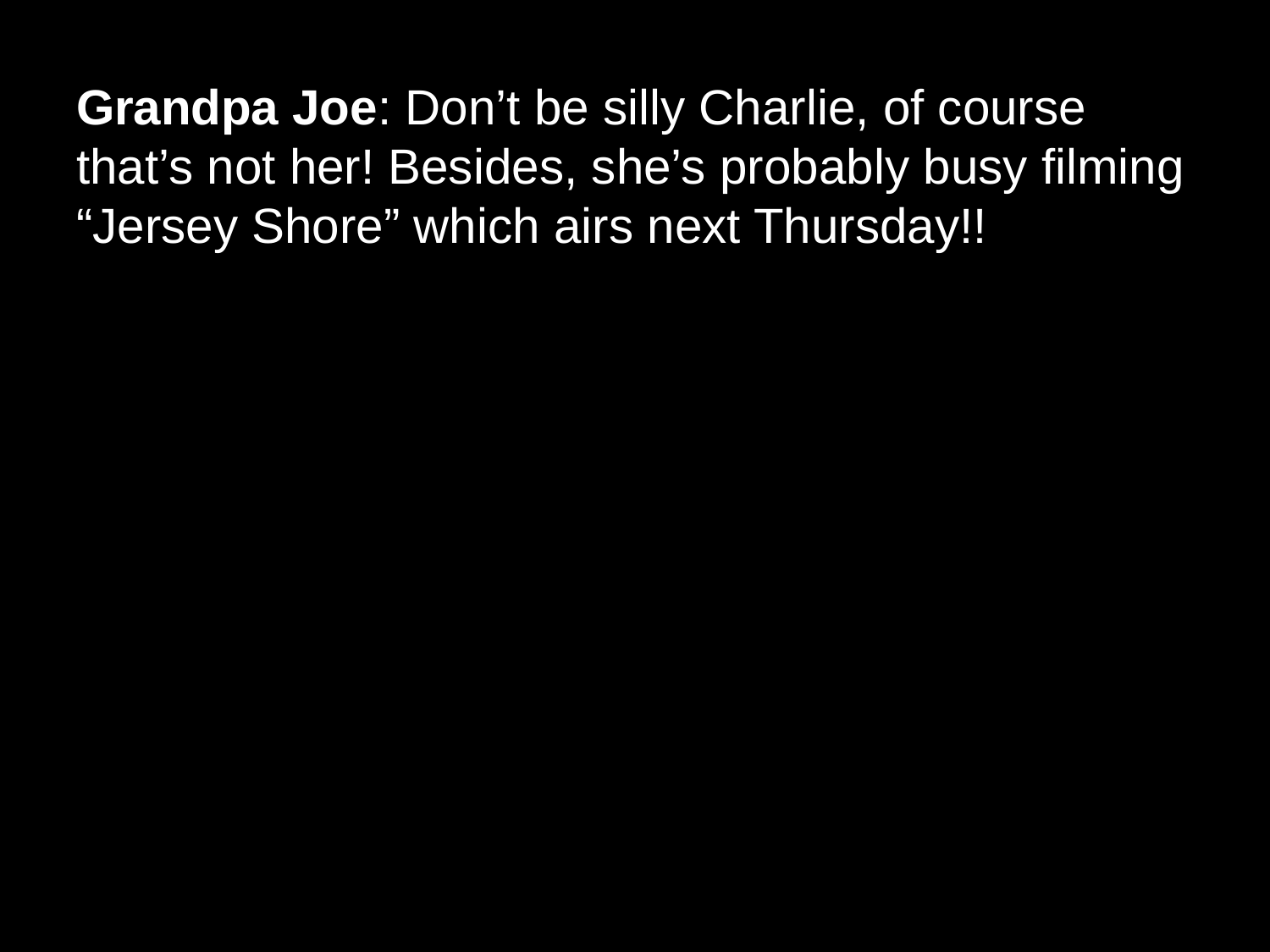

# Grandpa Joe: Don’t be silly Charlie, of course that’s not her! Besides, she’s probably busy filming “Jersey Shore” which airs next Thursday!!